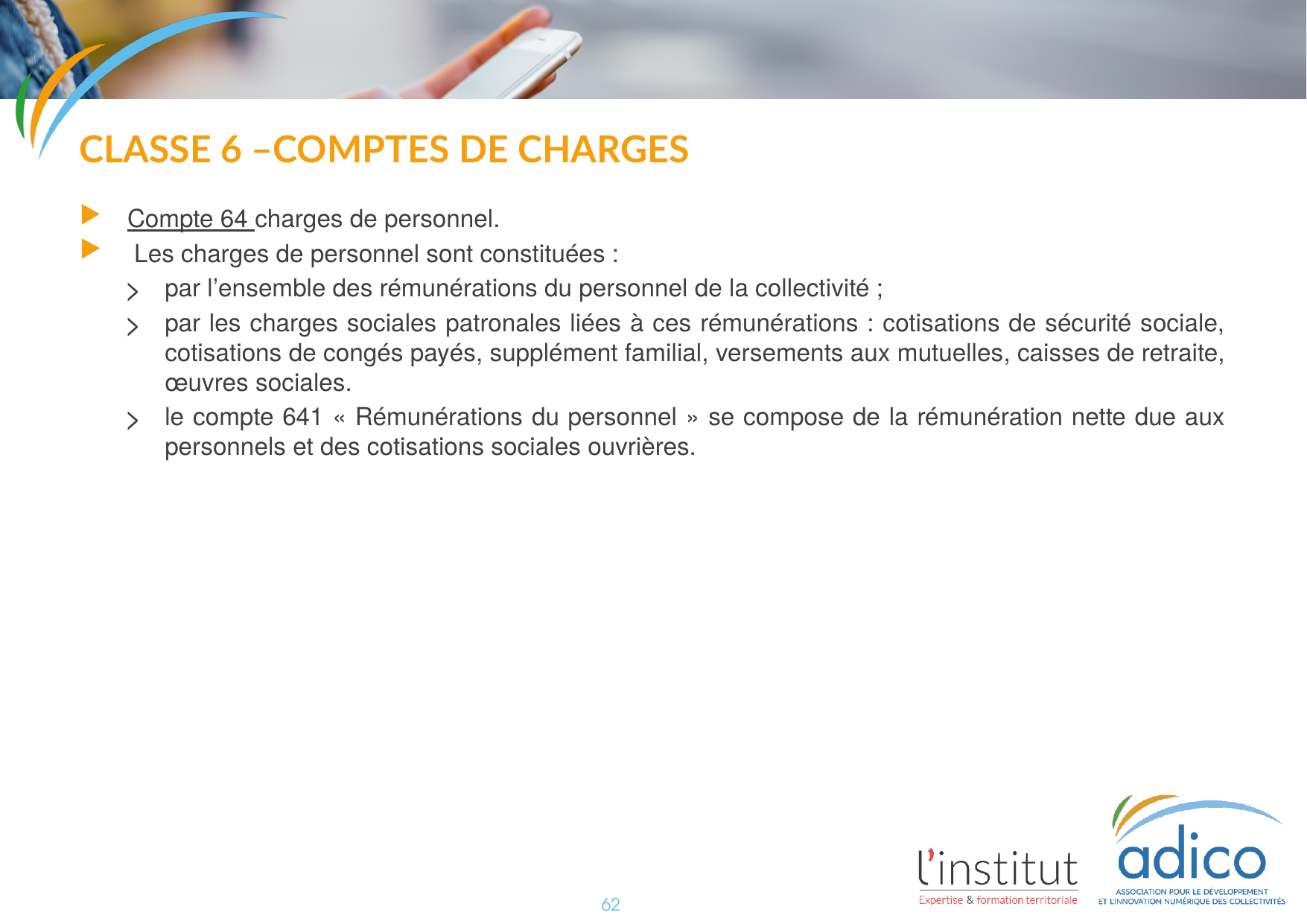

# Classe 6 –comptes de charges
Compte 64 charges de personnel.
 Les charges de personnel sont constituées :
par l’ensemble des rémunérations du personnel de la collectivité ;
par les charges sociales patronales liées à ces rémunérations : cotisations de sécurité sociale, cotisations de congés payés, supplément familial, versements aux mutuelles, caisses de retraite, œuvres sociales.
le compte 641 « Rémunérations du personnel » se compose de la rémunération nette due aux personnels et des cotisations sociales ouvrières.